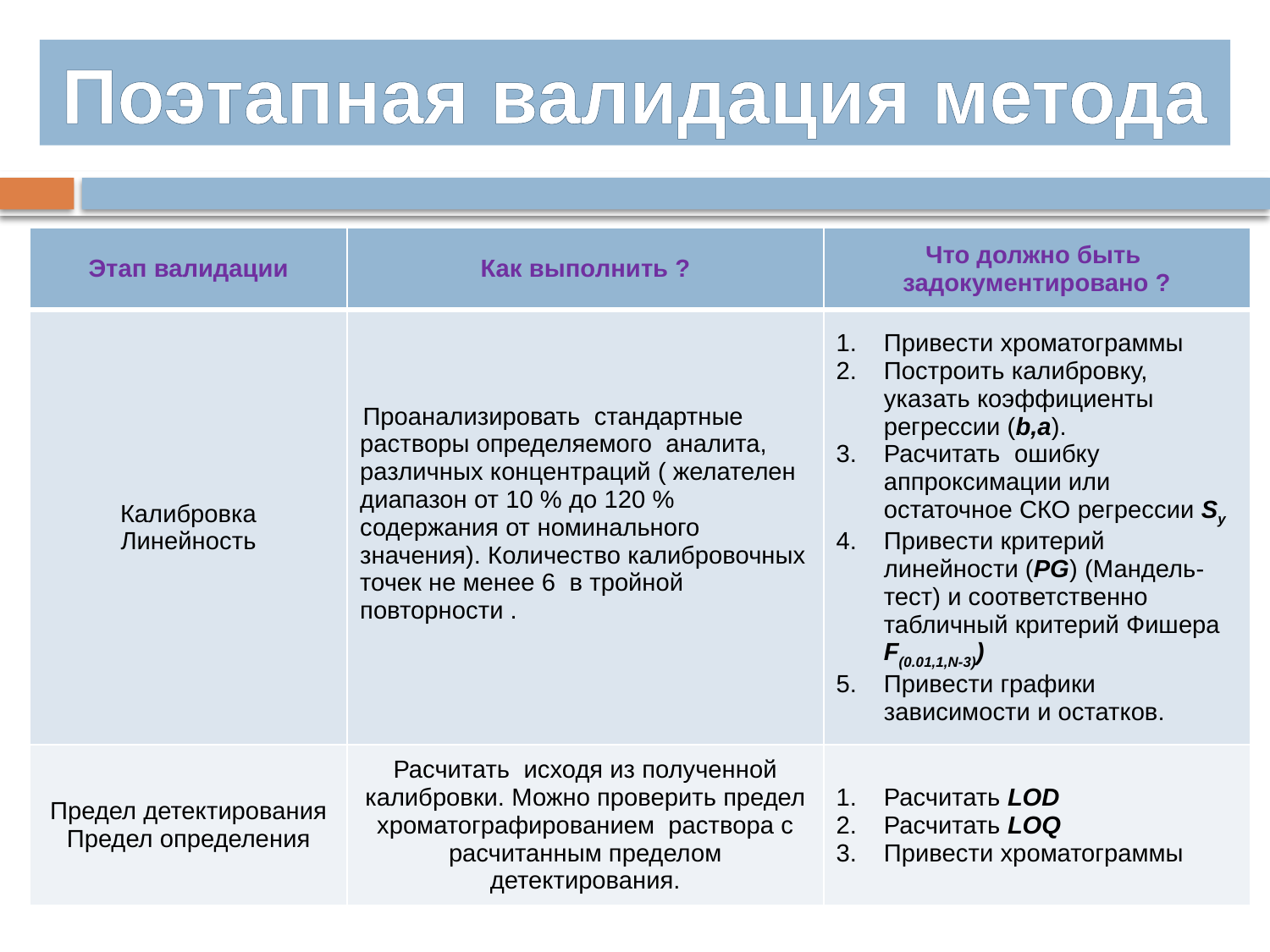

Поэтапная валидация метода
| Этап валидации | Как выполнить ? | Что должно быть задокументировано ? |
| --- | --- | --- |
| Калибровка Линейность | Проанализировать стандартные растворы определяемого аналита, различных концентраций ( желателен диапазон от 10 % до 120 % содержания от номинального значения). Количество калибровочных точек не менее 6 в тройной повторности . | Привести хроматограммы Построить калибровку, указать коэффициенты регрессии (b,a). Расчитать ошибку аппроксимации или остаточное СКО регрессии Sy Привести критерий линейности (PG) (Мандель-тест) и соответственно табличный критерий Фишера F(0.01,1,N-3)) Привести графики зависимости и остатков. |
| Предел детектирования Предел определения | Расчитать исходя из полученной калибровки. Можно проверить предел хроматографированием раствора с расчитанным пределом детектирования. | Расчитать LOD Расчитать LOQ Привести хроматограммы |